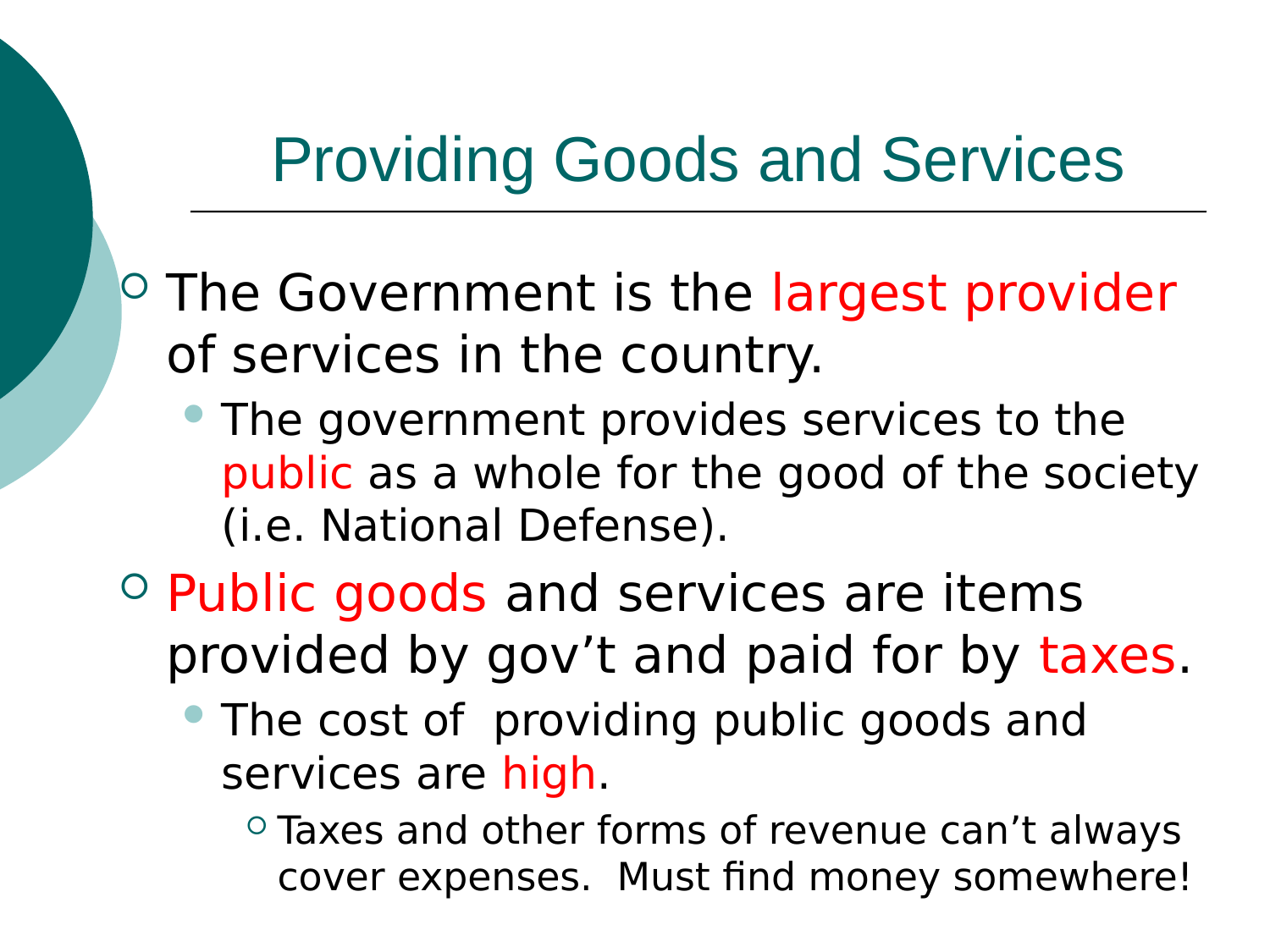

# Providing Goods and Services
The Government is the largest provider of services in the country.
The government provides services to the public as a whole for the good of the society (i.e. National Defense).
Public goods and services are items provided by gov’t and paid for by taxes.
The cost of  providing public goods and services are high.
Taxes and other forms of revenue can’t always cover expenses.  Must find money somewhere!